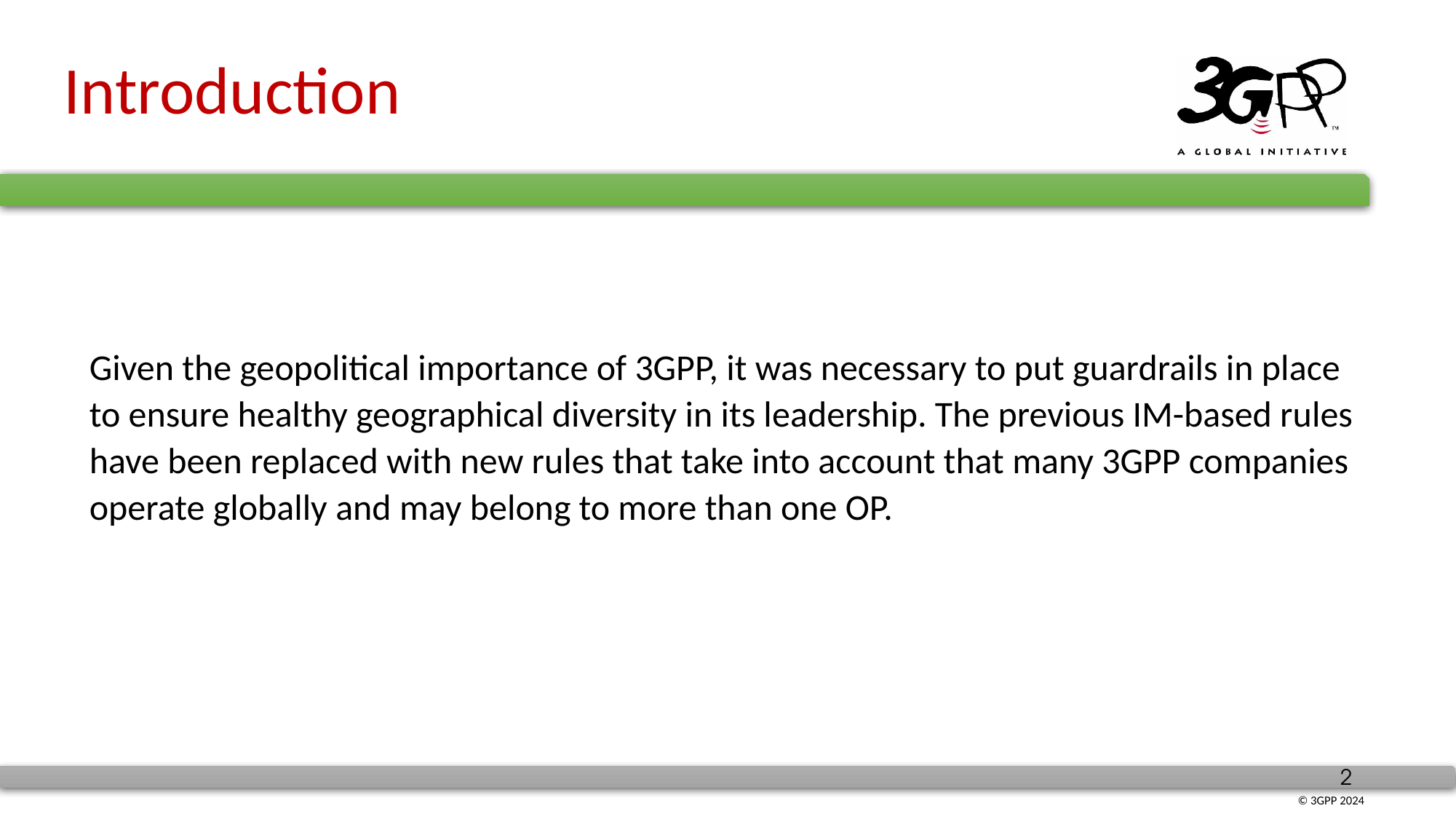

# Introduction
Given the geopolitical importance of 3GPP, it was necessary to put guardrails in place to ensure healthy geographical diversity in its leadership. The previous IM-based rules have been replaced with new rules that take into account that many 3GPP companies operate globally and may belong to more than one OP.